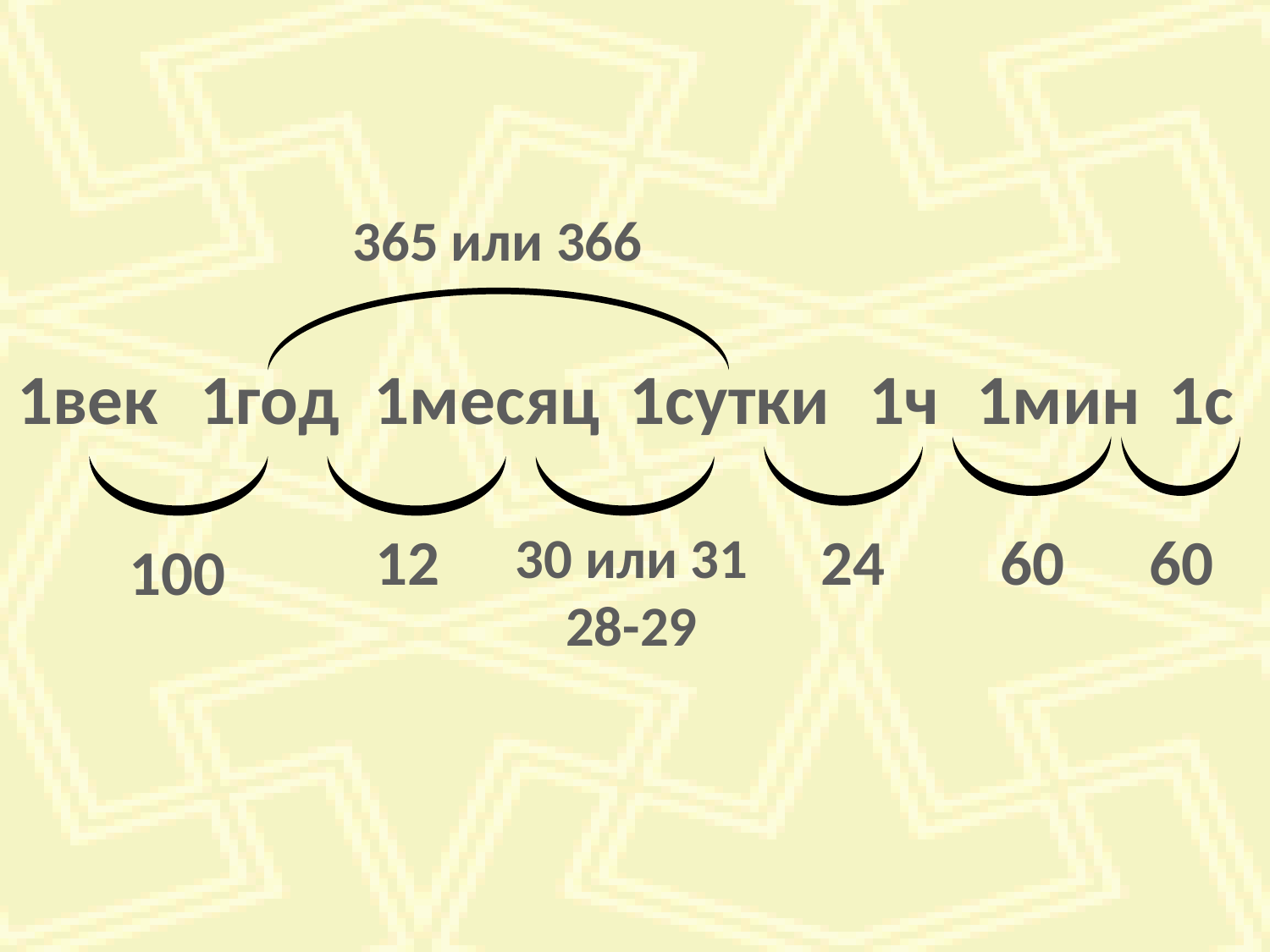

365 или 366
1век
1год
1месяц
1сутки
1ч
1мин
1с

12
30 или 31
28-29
24
60
60
100